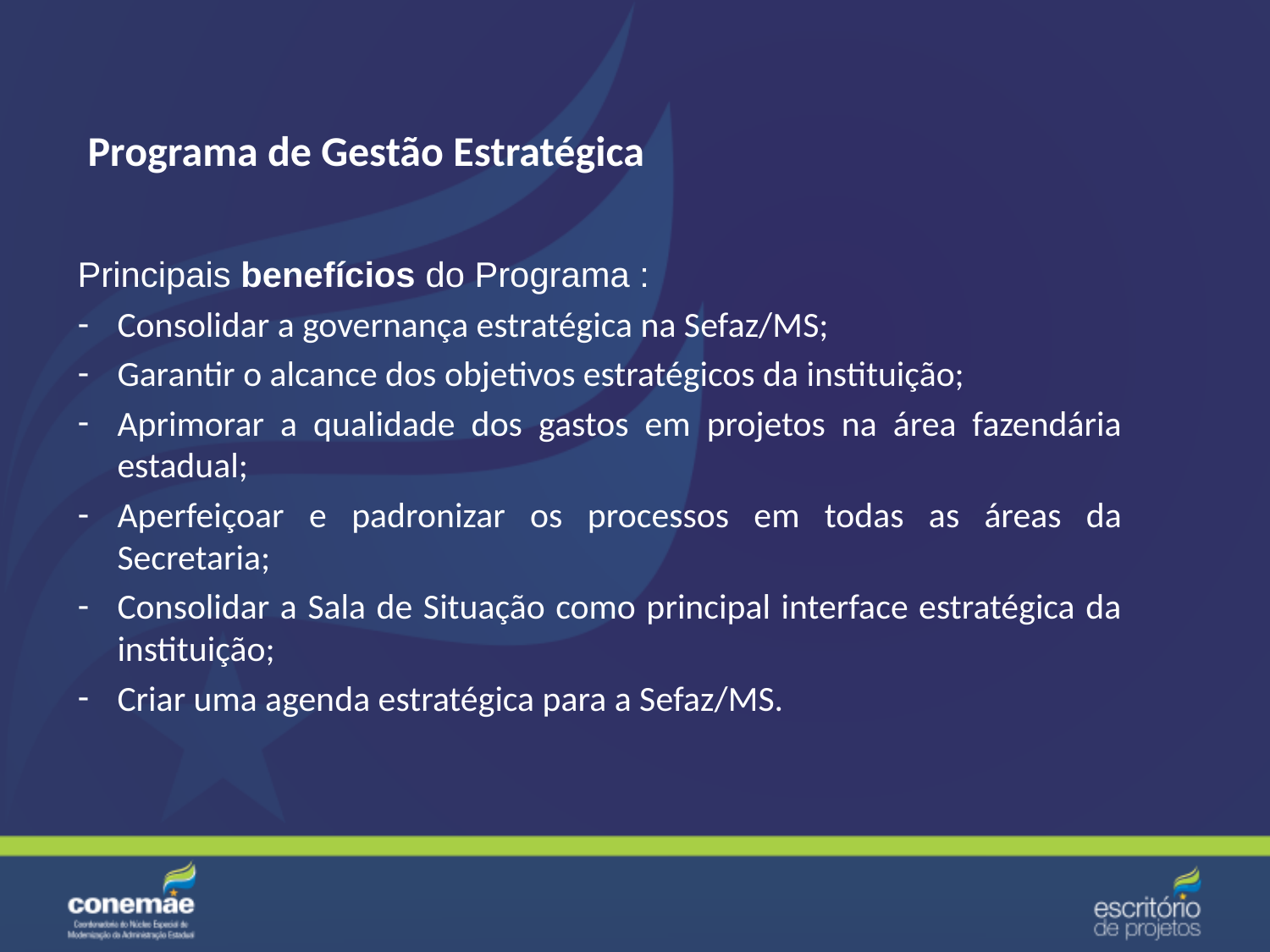

# Programa de Gestão Estratégica
Principais benefícios do Programa :
Consolidar a governança estratégica na Sefaz/MS;
Garantir o alcance dos objetivos estratégicos da instituição;
Aprimorar a qualidade dos gastos em projetos na área fazendária estadual;
Aperfeiçoar e padronizar os processos em todas as áreas da Secretaria;
Consolidar a Sala de Situação como principal interface estratégica da instituição;
Criar uma agenda estratégica para a Sefaz/MS.